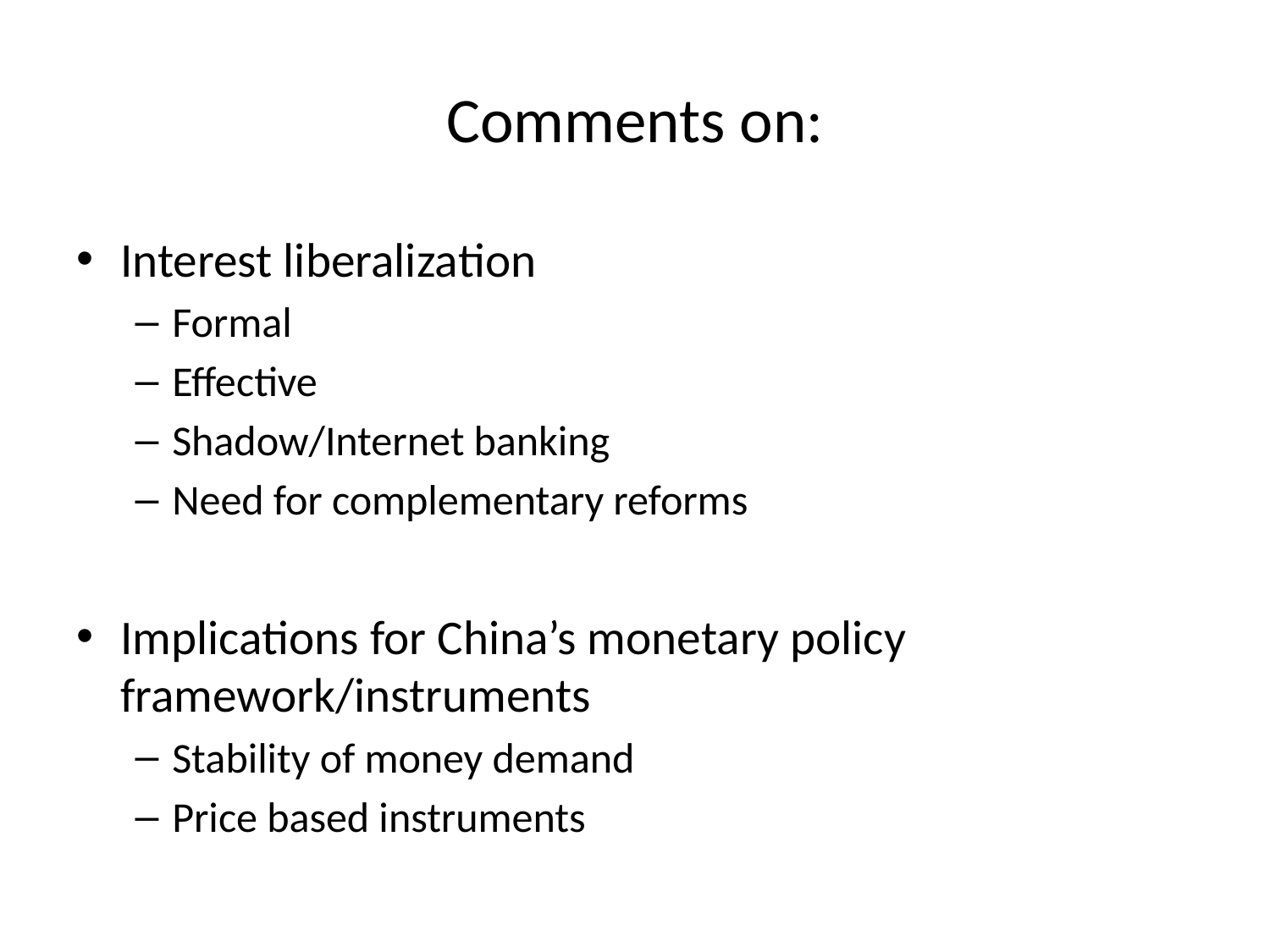

# Comments on:
Interest liberalization
Formal
Effective
Shadow/Internet banking
Need for complementary reforms

Implications for China’s monetary policy framework/instruments
Stability of money demand
Price based instruments